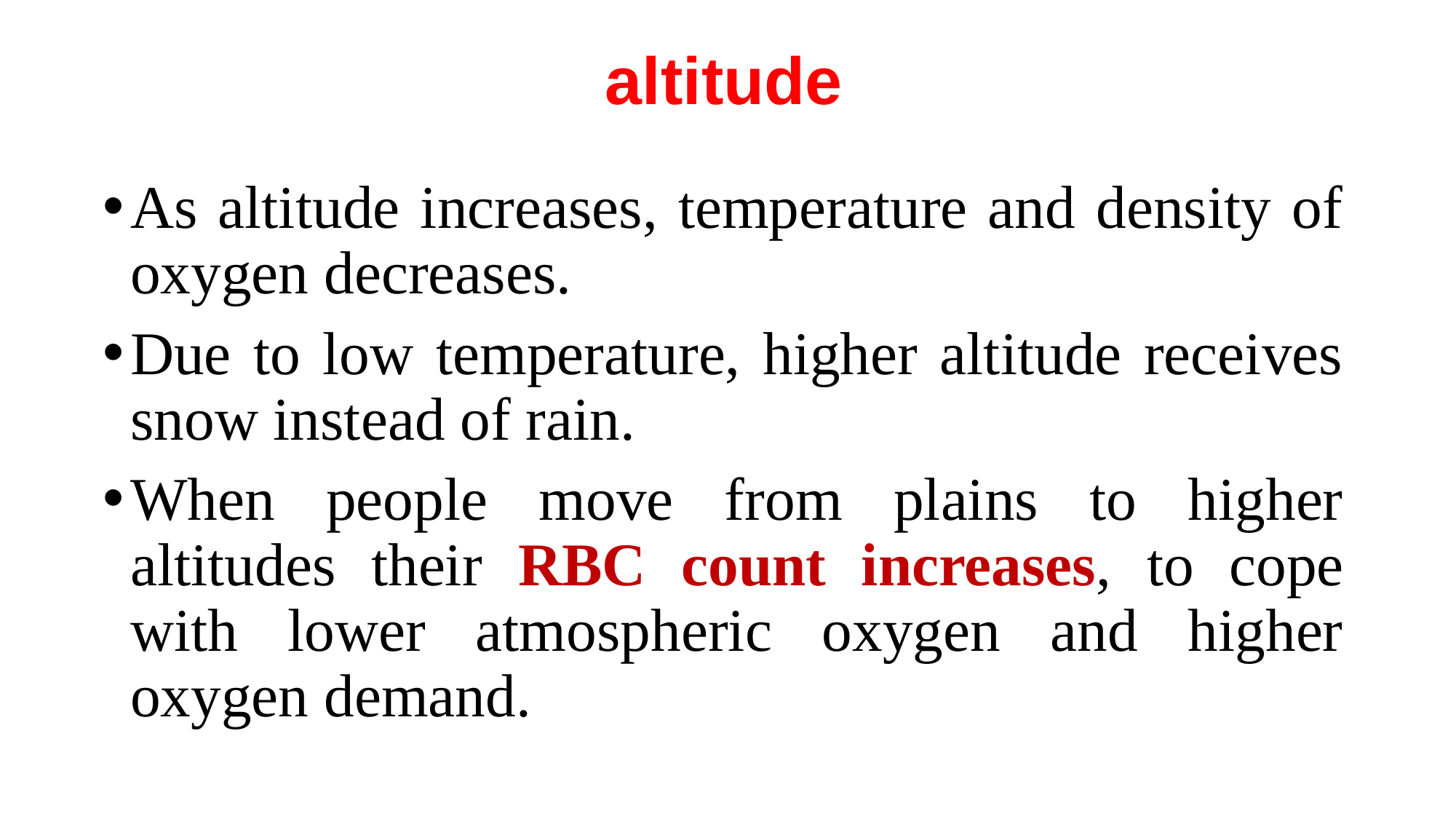

# altitude
As altitude increases, temperature and density of oxygen decreases.
Due to low temperature, higher altitude receives snow instead of rain.
When people move from plains to higher altitudes their RBC count increases, to cope with lower atmospheric oxygen and higher oxygen demand.